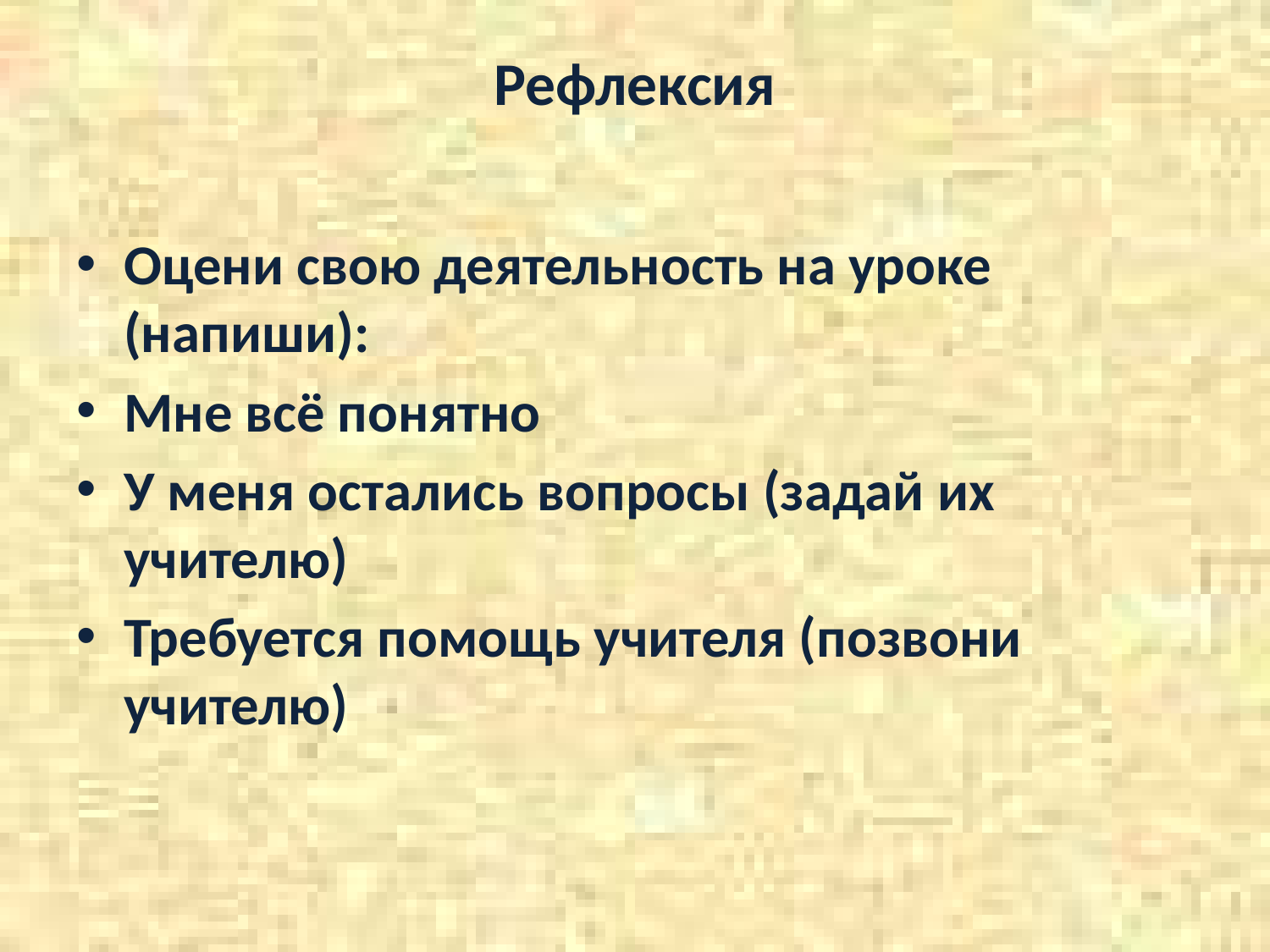

# Рефлексия
Оцени свою деятельность на уроке (напиши):
Мне всё понятно
У меня остались вопросы (задай их учителю)
Требуется помощь учителя (позвони учителю)